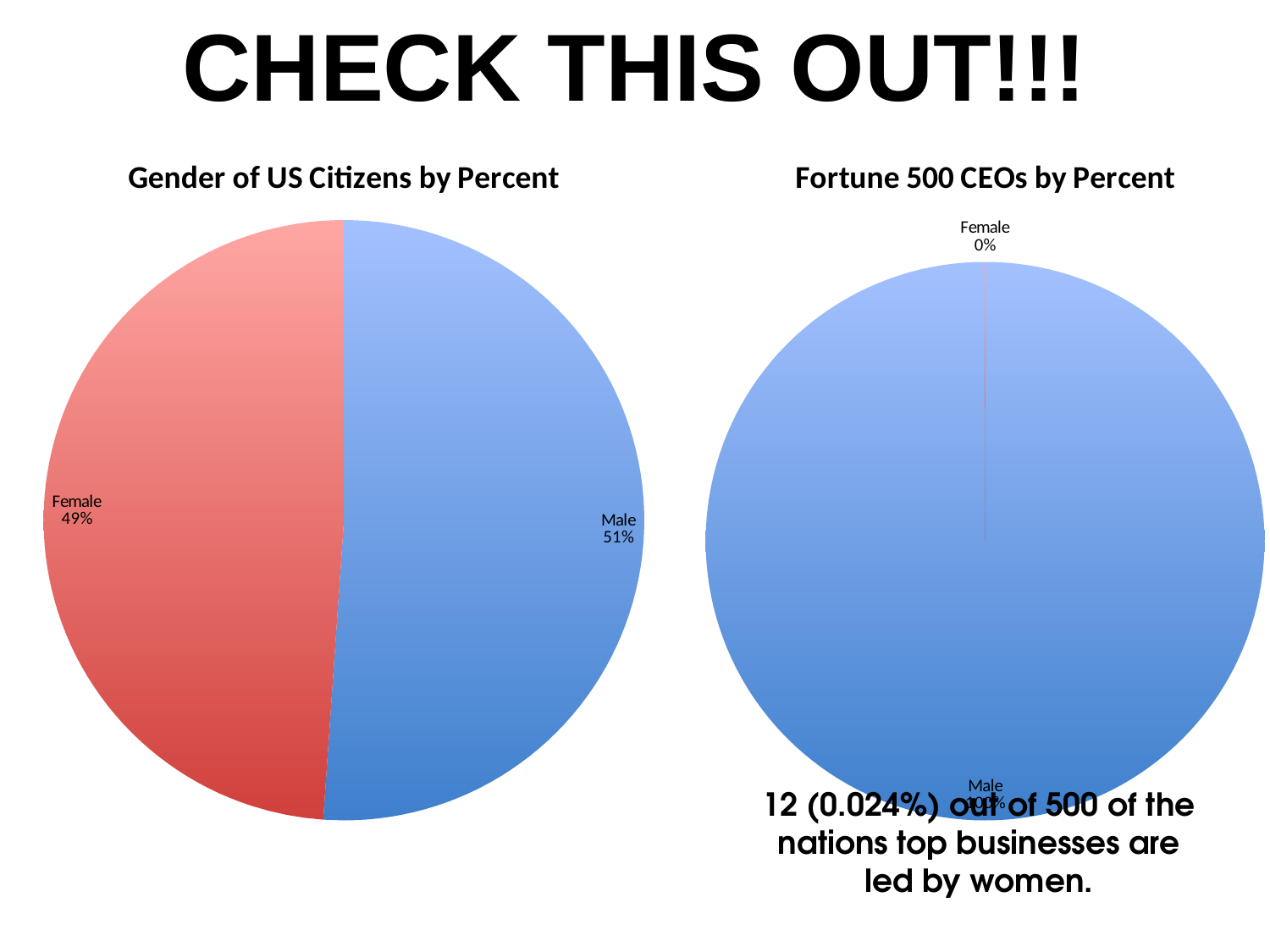

CHECK THIS OUT!!!

### Chart: Gender of US Citizens by Percent

| Category | Percent |
|---|---|
| Male | 51.1 |
| Female | 48.9 |

### Chart: Fortune 500 CEOs by Percent

| Category | Percent |
|---|---|
| Male | 97.6 |
| Female | 0.024000000000000004 |
12 (0.024%) out of 500 of the nations top businesses are led by women.